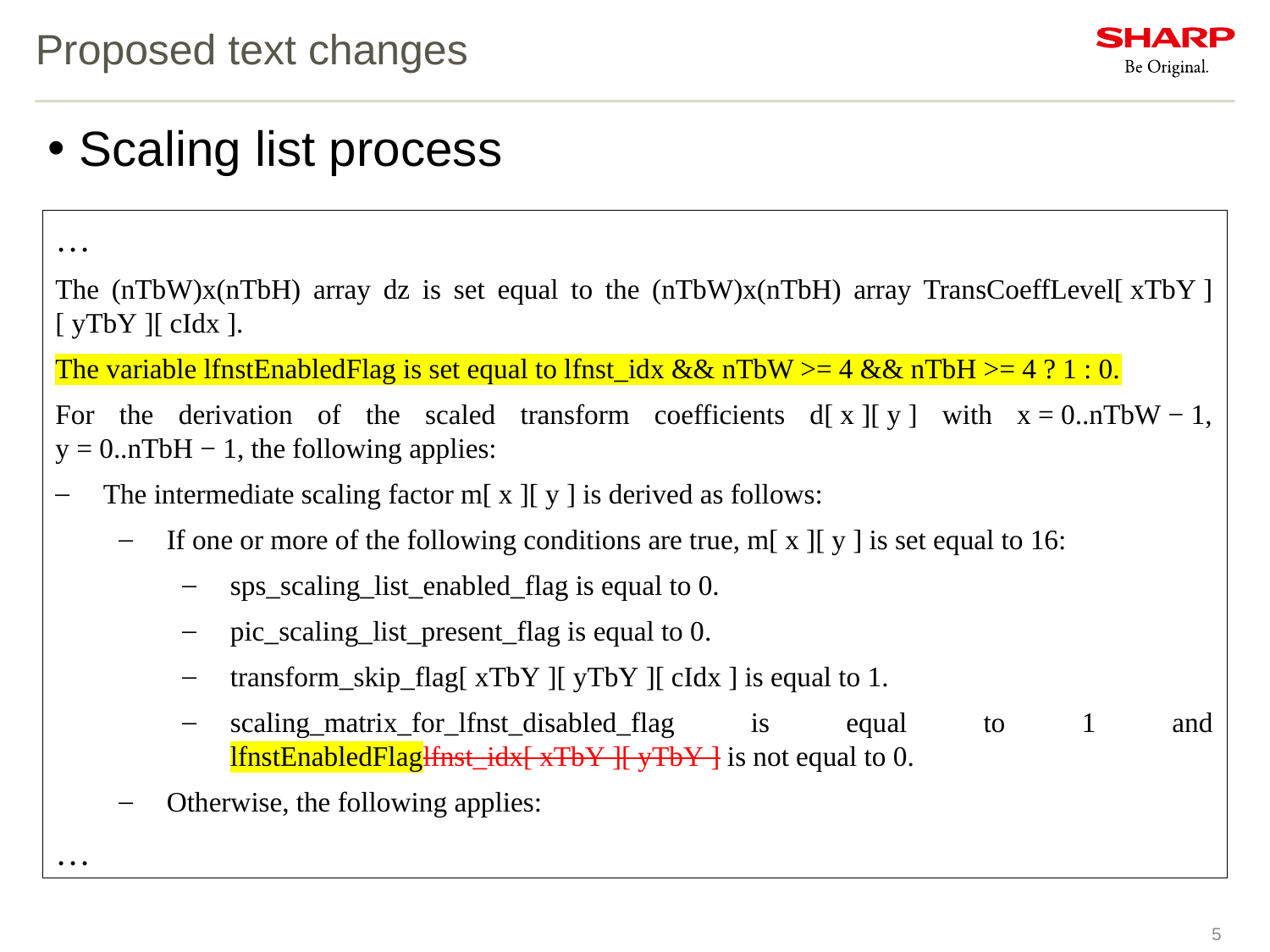

# Proposed text changes
Scaling list process
…
The (nTbW)x(nTbH) array dz is set equal to the (nTbW)x(nTbH) array TransCoeffLevel[ xTbY ][ yTbY ][ cIdx ].
The variable lfnstEnabledFlag is set equal to lfnst_idx && nTbW >= 4 && nTbH >= 4 ? 1 : 0.
For the derivation of the scaled transform coefficients d[ x ][ y ] with x = 0..nTbW − 1, y = 0..nTbH − 1, the following applies:
The intermediate scaling factor m[ x ][ y ] is derived as follows:
If one or more of the following conditions are true, m[ x ][ y ] is set equal to 16:
sps_scaling_list_enabled_flag is equal to 0.
pic_scaling_list_present_flag is equal to 0.
transform_skip_flag[ xTbY ][ yTbY ][ cIdx ] is equal to 1.
scaling_matrix_for_lfnst_disabled_flag is equal to 1 and lfnstEnabledFlaglfnst_idx[ xTbY ][ yTbY ] is not equal to 0.
Otherwise, the following applies:
…
5